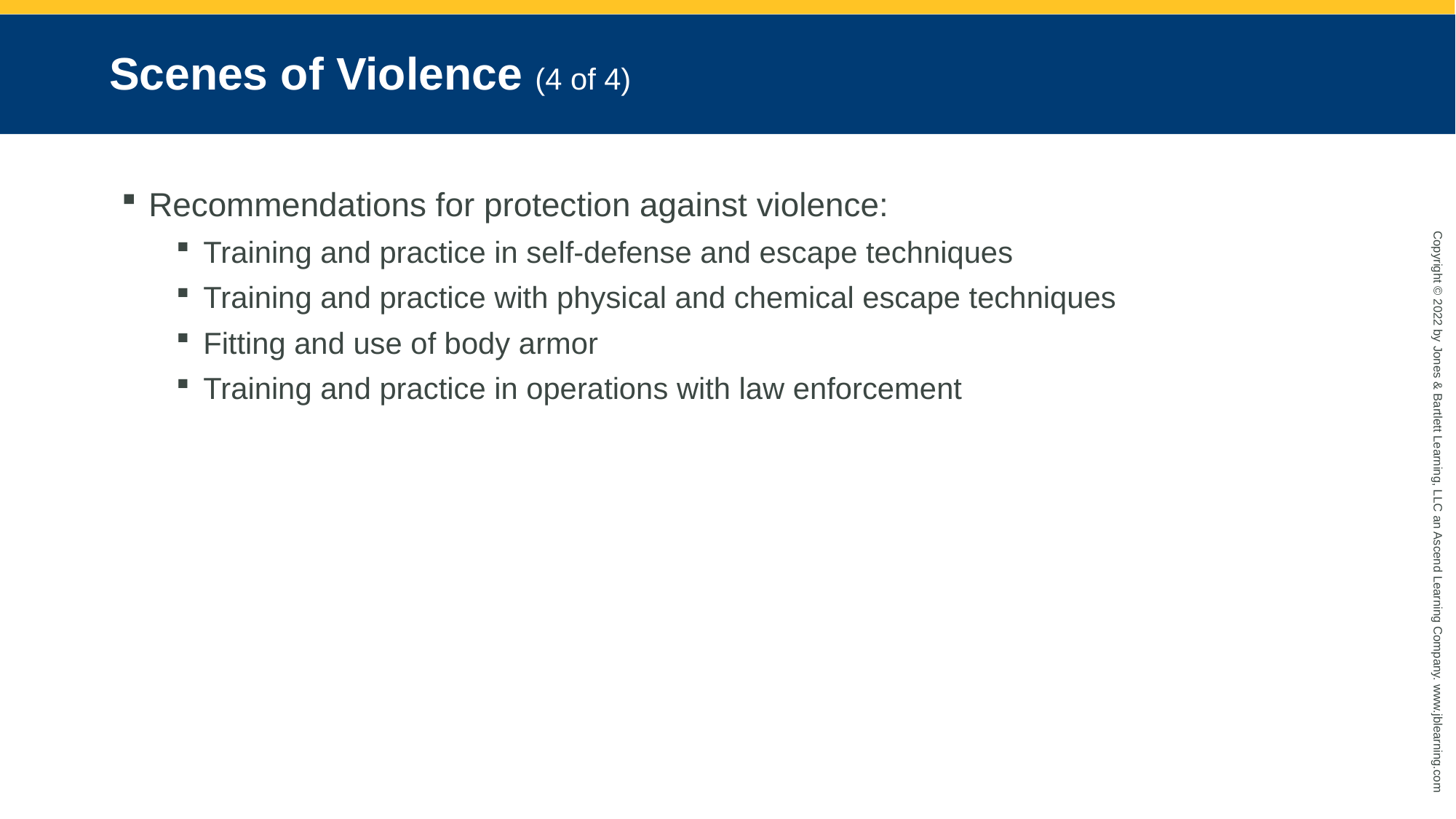

# Scenes of Violence (4 of 4)
Recommendations for protection against violence:
Training and practice in self-defense and escape techniques
Training and practice with physical and chemical escape techniques
Fitting and use of body armor
Training and practice in operations with law enforcement